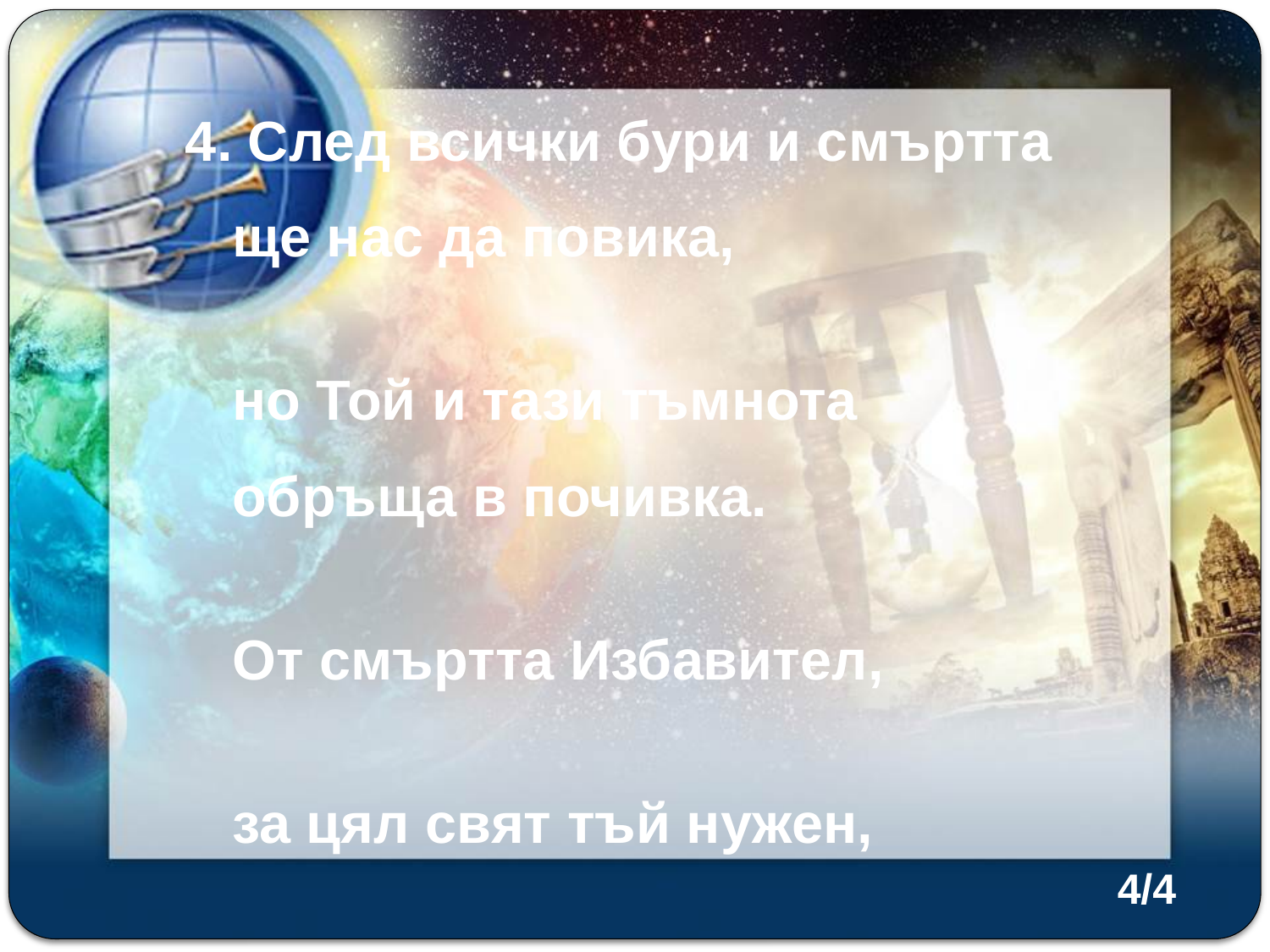

4. След всички бури и смъртта
   ще нас да повика,
   но Той и тази тъмнота
   обръща в почивка.
   От смъртта Избавител,
   за цял свят тъй нужен,
   тоз божествен Спасител
   Исус е за мен!
4/4